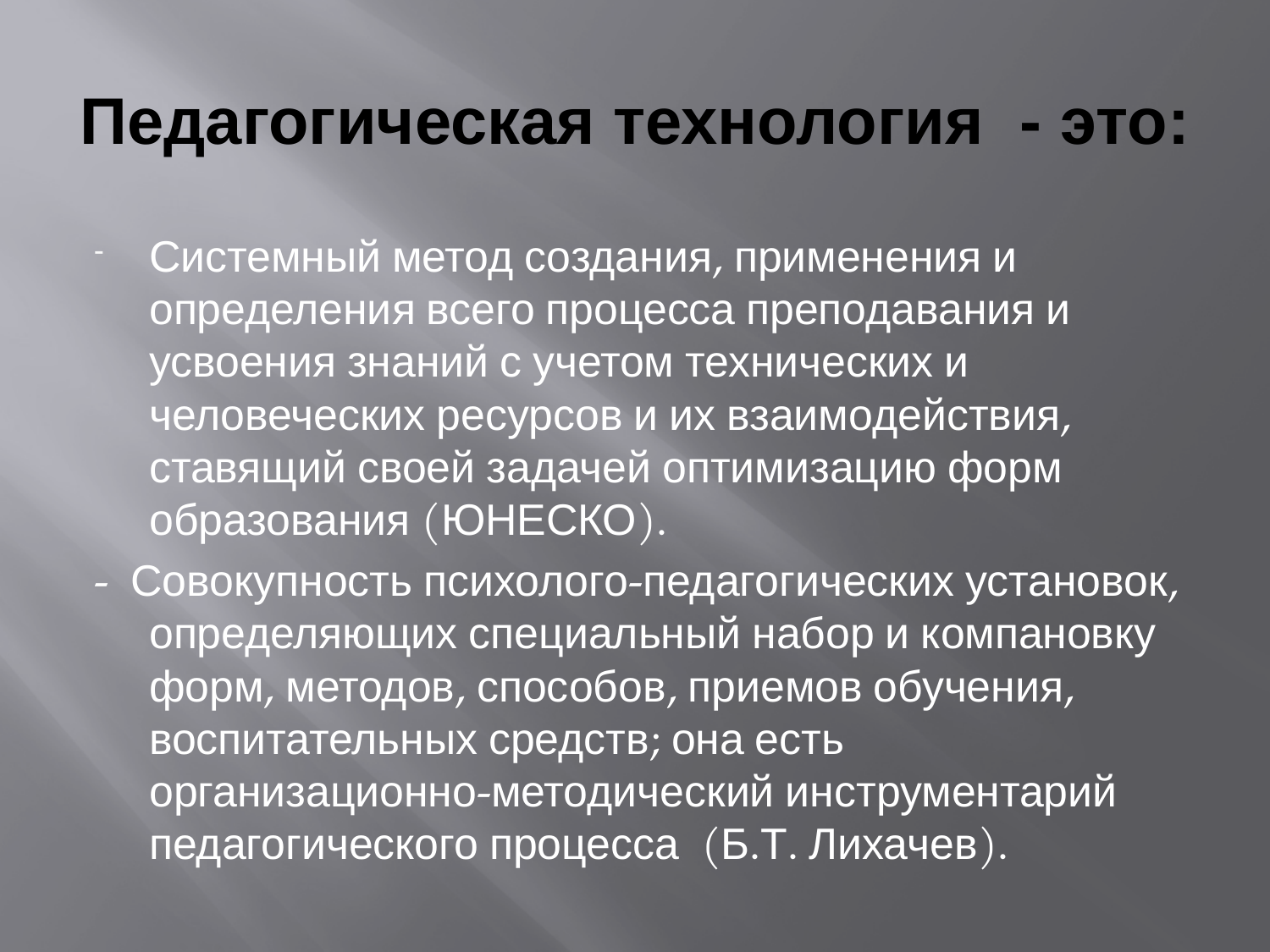

# Педагогическая технология  - это:
Системный метод создания, применения и определения всего процесса преподавания и усвоения знаний с учетом технических и человеческих ресурсов и их взаимодействия, ставящий своей задачей оптимизацию форм образования (ЮНЕСКО).
-  Совокупность психолого-педагогических установок, определяющих специальный набор и компановку форм, методов, способов, приемов обучения, воспитательных средств; она есть организационно-методический инструментарий педагогического процесса  (Б.Т. Лихачев).